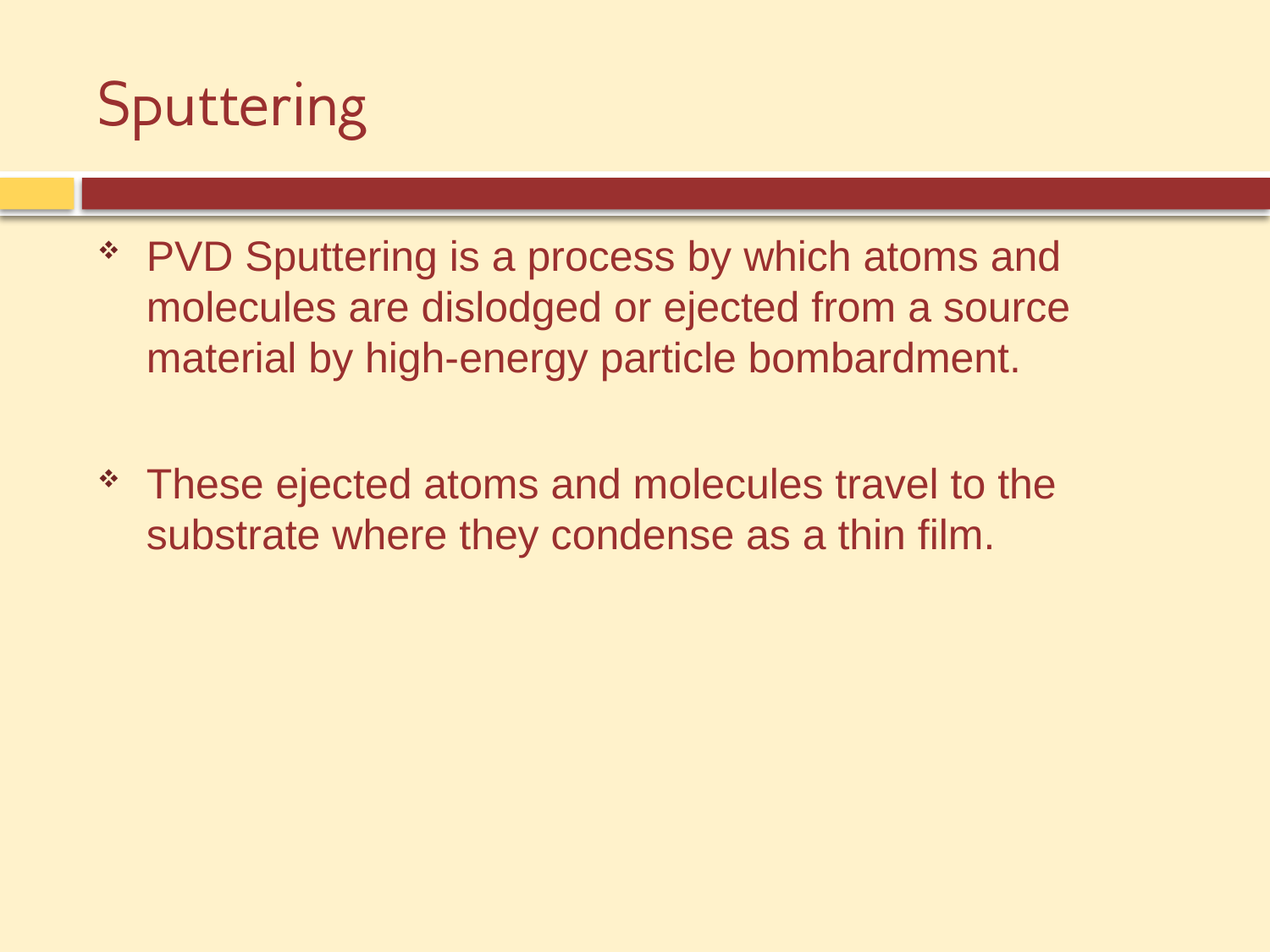

# Sputtering
PVD Sputtering is a process by which atoms and molecules are dislodged or ejected from a source material by high-energy particle bombardment.

These ejected atoms and molecules travel to the substrate where they condense as a thin film.